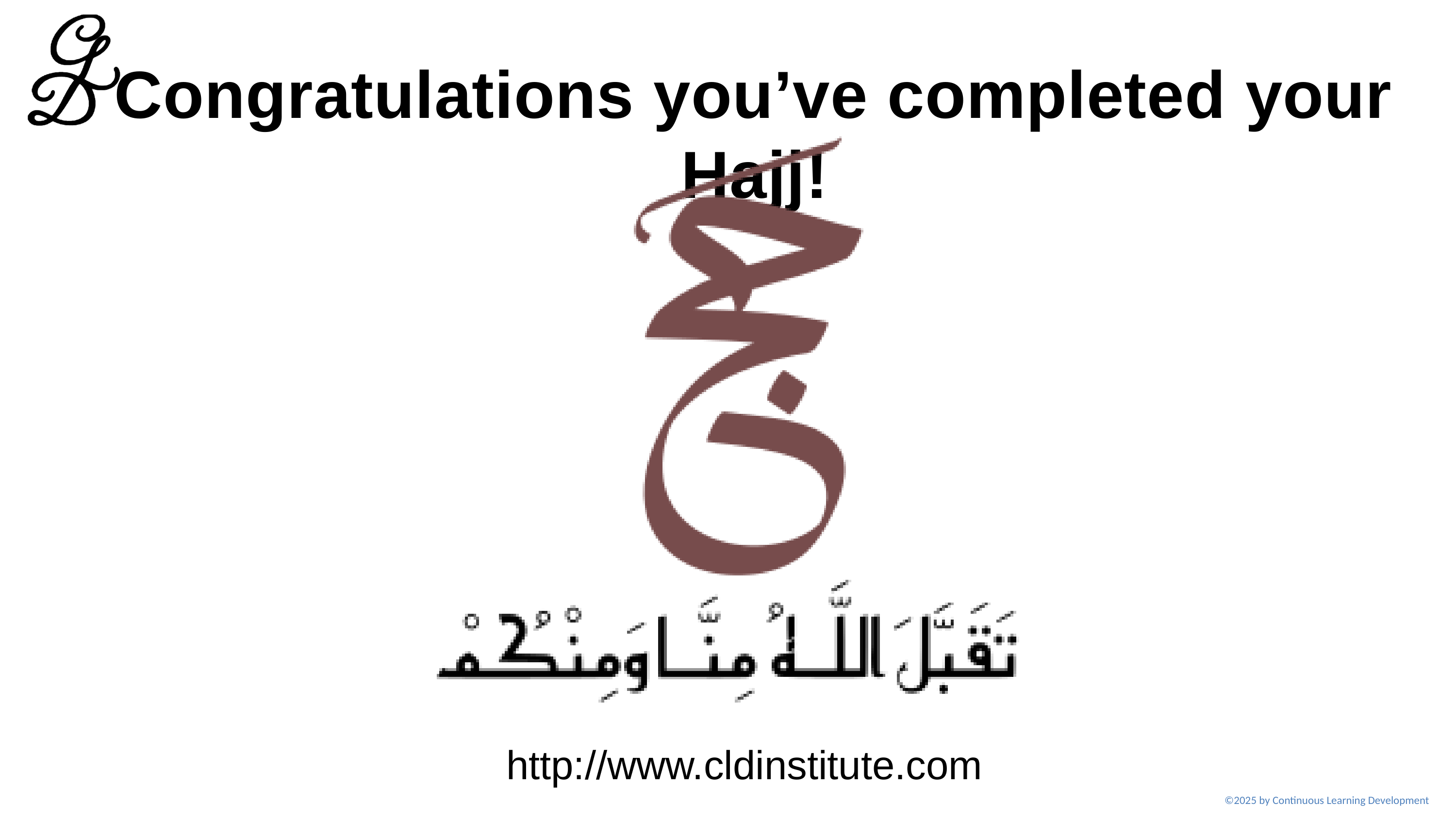

Congratulations you’ve completed your Hajj!

http://www.cldinstitute.com
©2025 by Continuous Learning Development